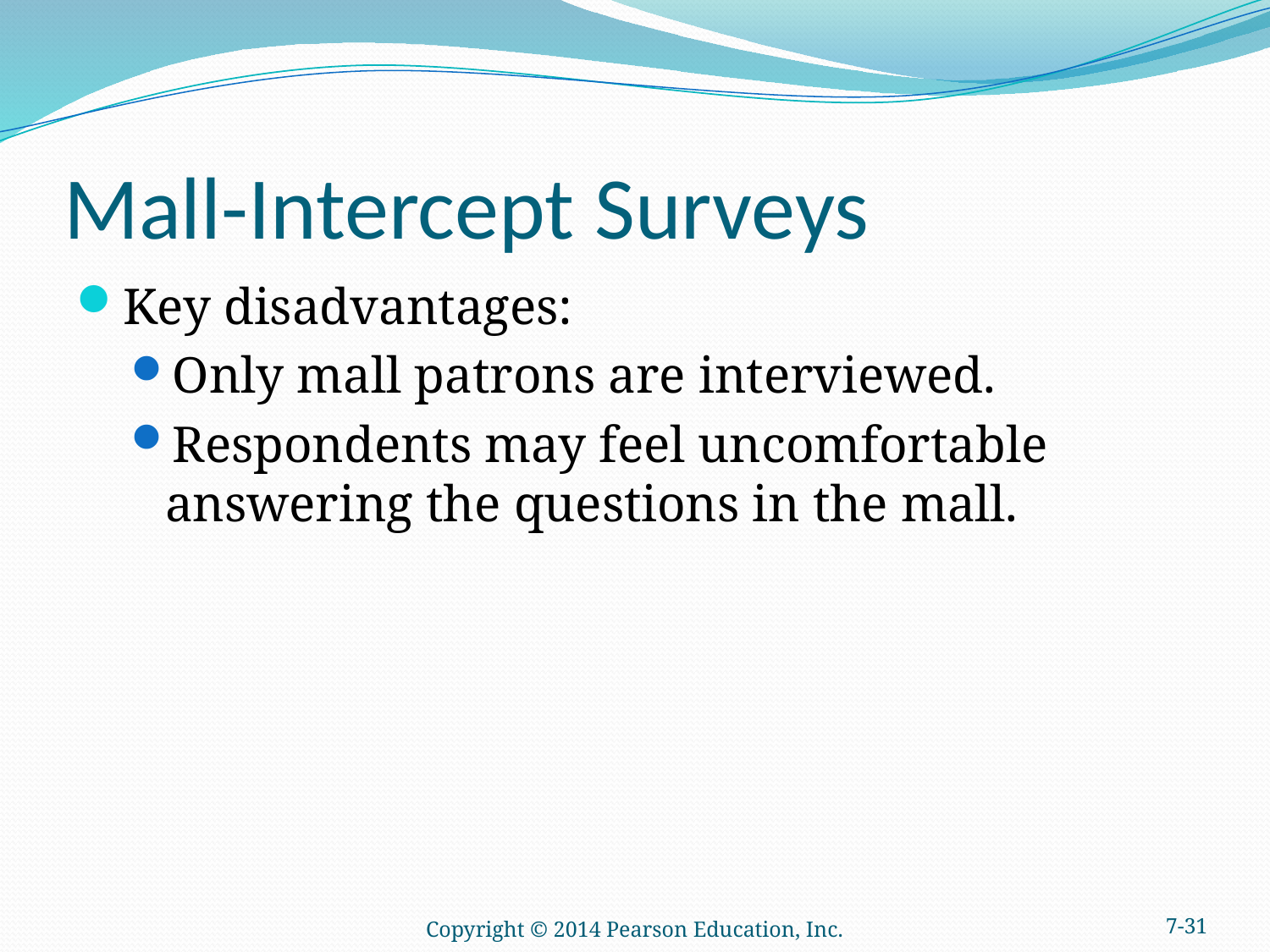

# Mall-Intercept Surveys
Key disadvantages:
Only mall patrons are interviewed.
Respondents may feel uncomfortable answering the questions in the mall.